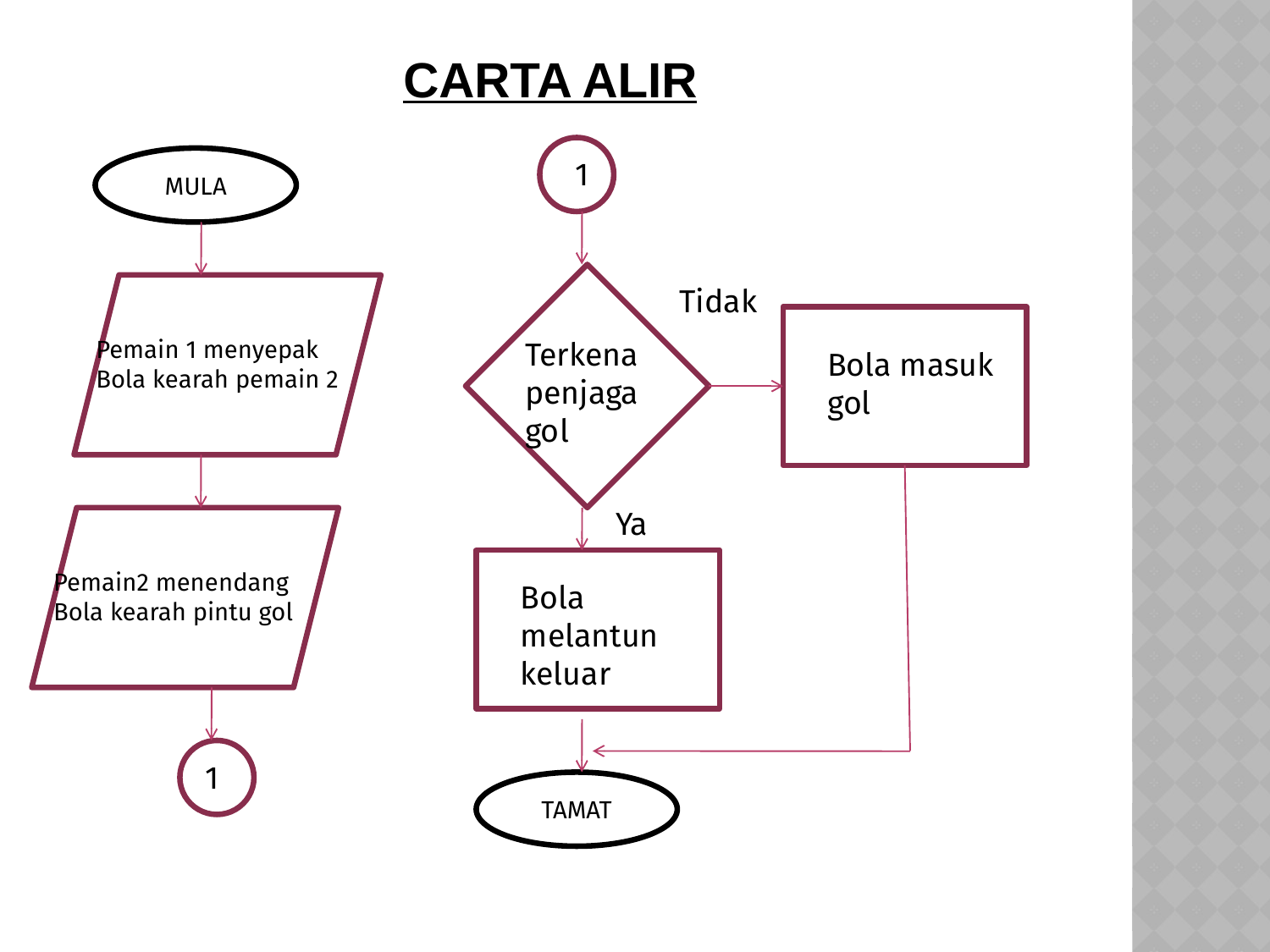

CARTA ALIR

MULA
1

Tidak

Pemain 1 menyepak
Bola kearah pemain 2
Terkena
penjaga
gol
Bola masuk gol
Ya

Pemain2 menendang
Bola kearah pintu gol
Bola melantun keluar

1
TAMAT